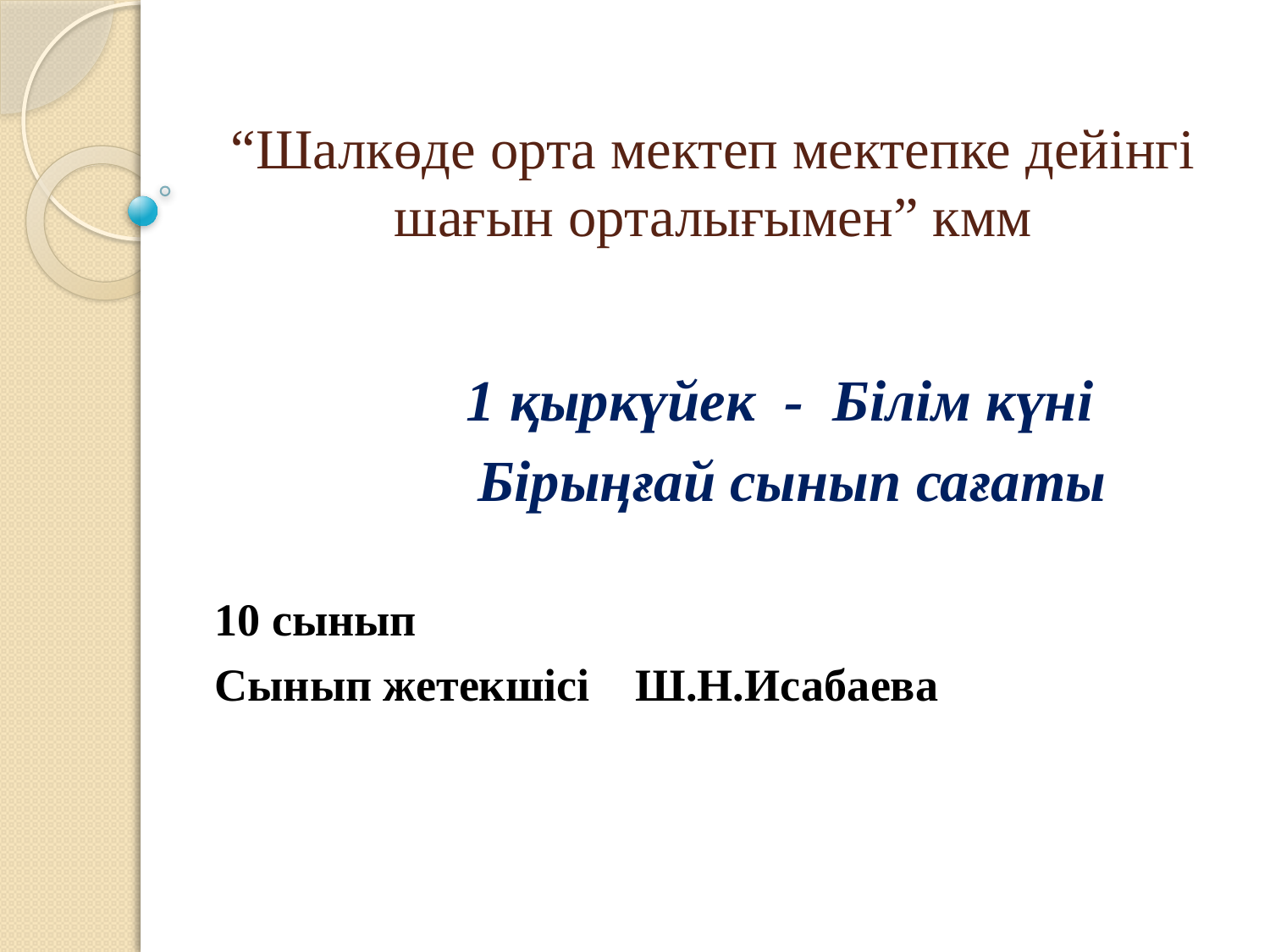

# “Шалкөде орта мектеп мектепке дейінгі шағын орталығымен” кмм

                      1 қыркүйек  -  Білім күні
                  Бірыңғай сынып сағаты

10 сынып
Сынып жетекшісі    Ш.Н.Исабаева